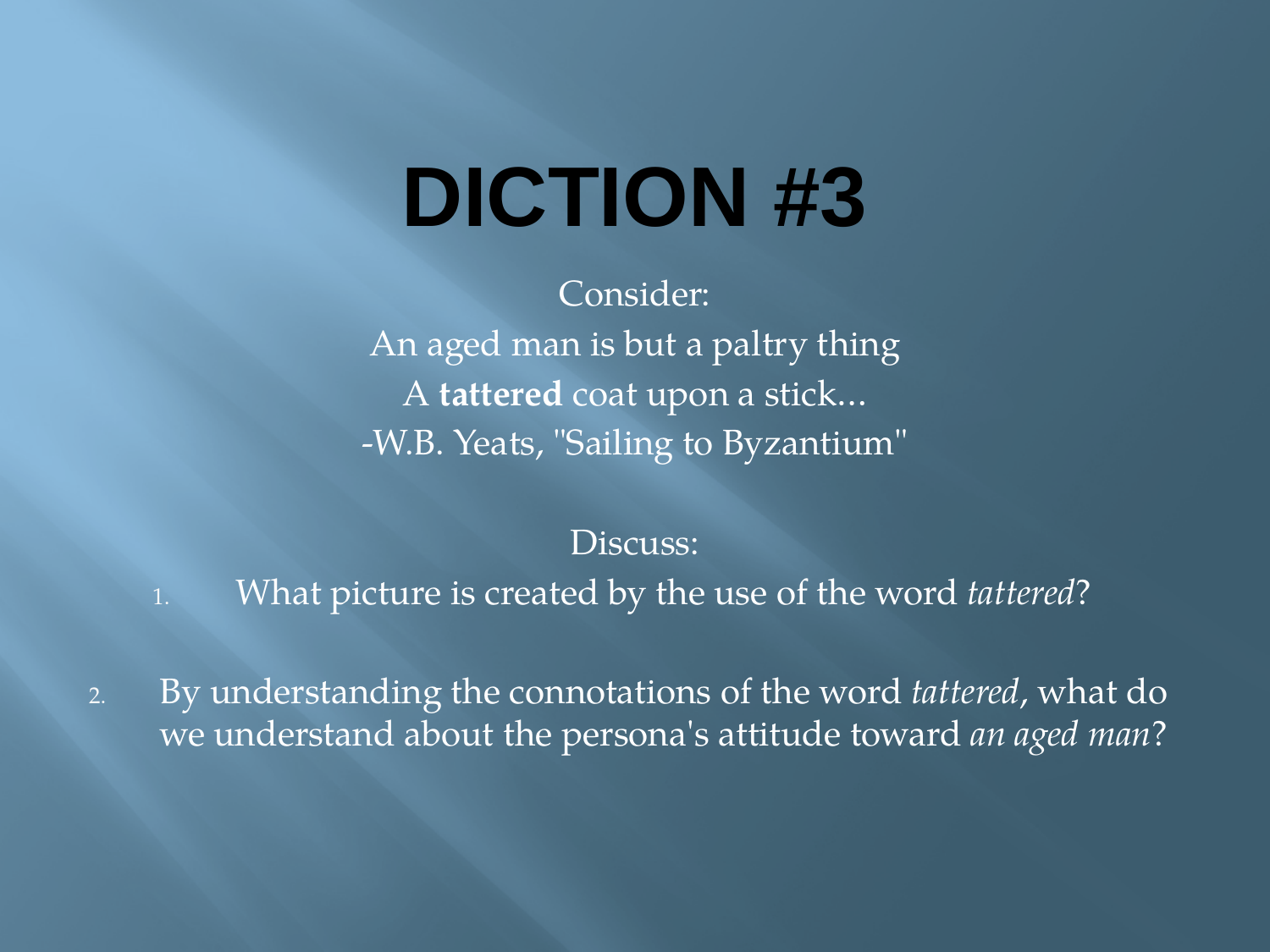

# Diction #3
Consider:
An aged man is but a paltry thing
A tattered coat upon a stick…
-W.B. Yeats, "Sailing to Byzantium"

Discuss:
What picture is created by the use of the word tattered?

By understanding the connotations of the word tattered, what do we understand about the persona's attitude toward an aged man?